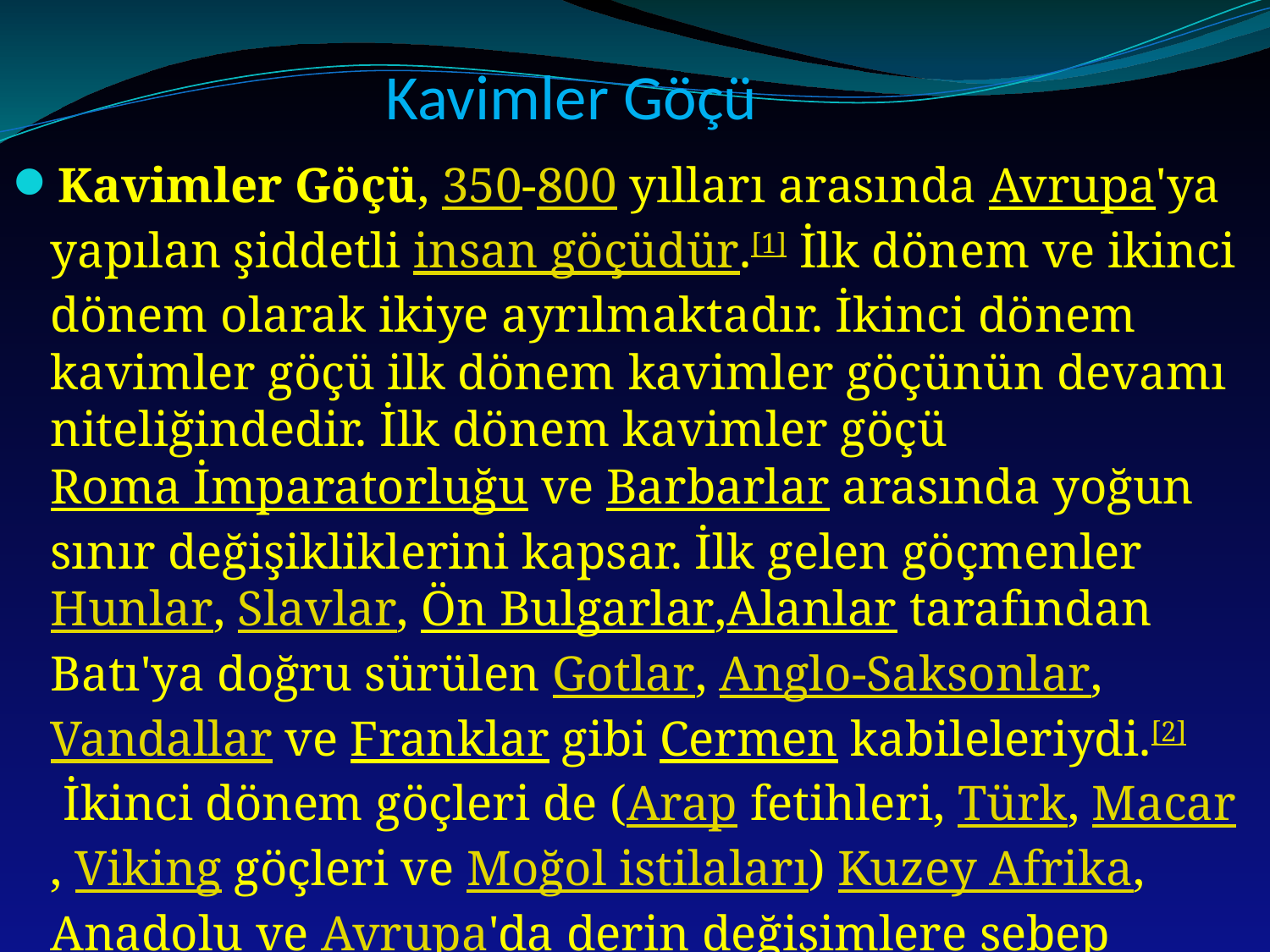

# Kavimler Göçü
Kavimler Göçü, 350-800 yılları arasında Avrupa'ya yapılan şiddetli insan göçüdür.[1] İlk dönem ve ikinci dönem olarak ikiye ayrılmaktadır. İkinci dönem kavimler göçü ilk dönem kavimler göçünün devamı niteliğindedir. İlk dönem kavimler göçü Roma İmparatorluğu ve Barbarlar arasında yoğun sınır değişikliklerini kapsar. İlk gelen göçmenler Hunlar, Slavlar, Ön Bulgarlar,Alanlar tarafından Batı'ya doğru sürülen Gotlar, Anglo-Saksonlar, Vandallar ve Franklar gibi Cermen kabileleriydi.[2] İkinci dönem göçleri de (Arap fetihleri, Türk, Macar, Viking göçleri ve Moğol istilaları) Kuzey Afrika, Anadolu ve Avrupa'da derin değişimlere sebep olmuştur.